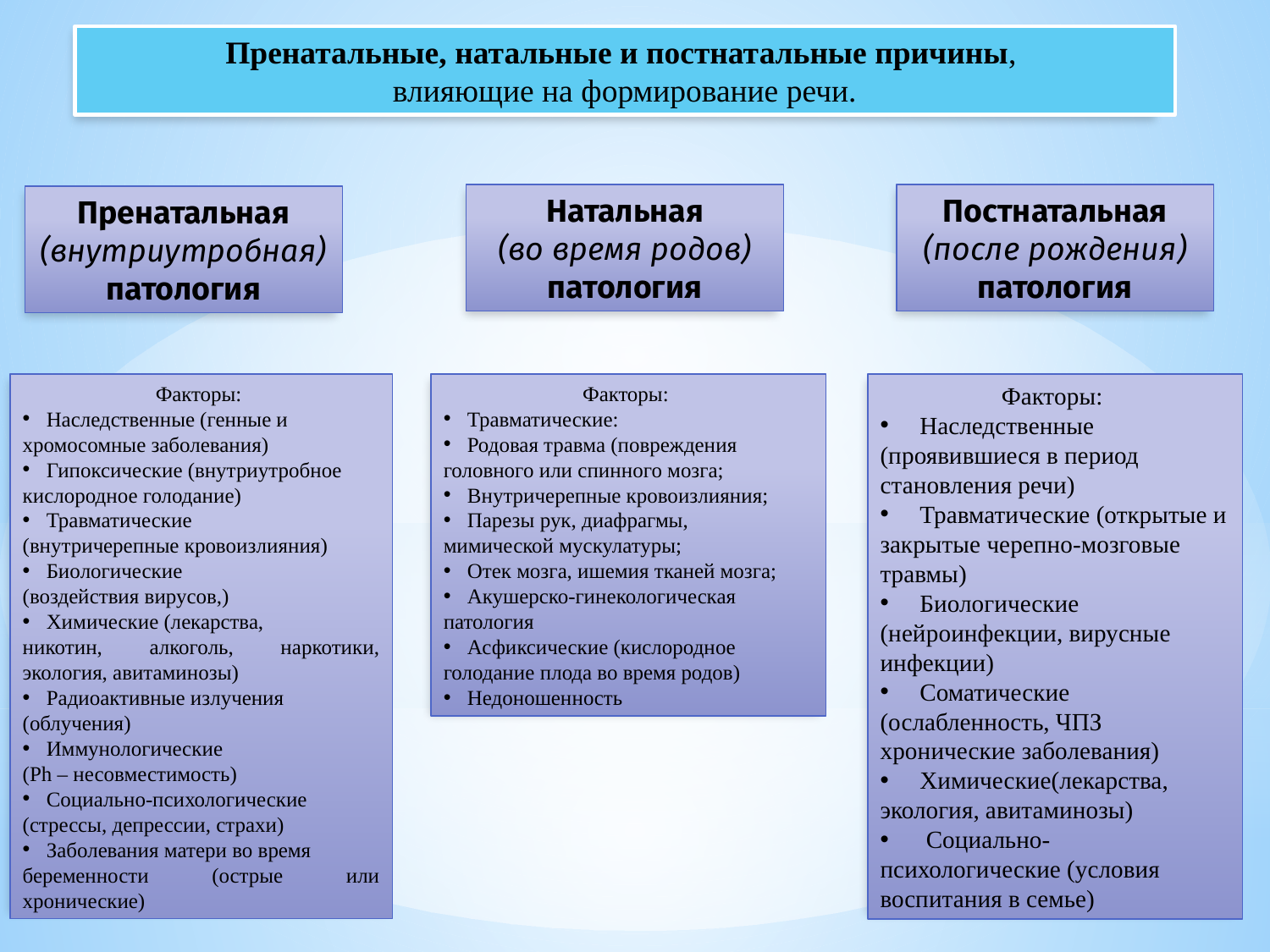

Пренатальные, натальные и постнатальные причины,
влияющие на формирование речи.
Натальная
(во время родов) патология
Постнатальная
(после рождения) патология
Пренатальная
(внутриутробная) патология
Факторы:
Наследственные (генные и
хромосомные заболевания)
Гипоксические (внутриутробное
кислородное голодание)
Травматические
(внутричерепные кровоизлияния)
Биологические
(воздействия вирусов,)
Химические (лекарства,
никотин, алкоголь, наркотики, экология, авитаминозы)
Радиоактивные излучения
(облучения)
Иммунологические
(Ph – несовместимость)
Социально-психологические
(стрессы, депрессии, страхи)
Заболевания матери во время
беременности (острые или хронические)
Факторы:
Травматические:
Родовая травма (повреждения
головного или спинного мозга;
Внутричерепные кровоизлияния;
Парезы рук, диафрагмы,
мимической мускулатуры;
Отек мозга, ишемия тканей мозга;
Акушерско-гинекологическая
патология
Асфиксические (кислородное
голодание плода во время родов)
Недоношенность
Факторы:
Наследственные
(проявившиеся в период становления речи)
Травматические (открытые и
закрытые черепно-мозговые травмы)
Биологические
(нейроинфекции, вирусные инфекции)
Соматические
(ослабленность, ЧПЗ хронические заболевания)
Химические(лекарства,
экология, авитаминозы)
 Социально-
психологические (условия воспитания в семье)